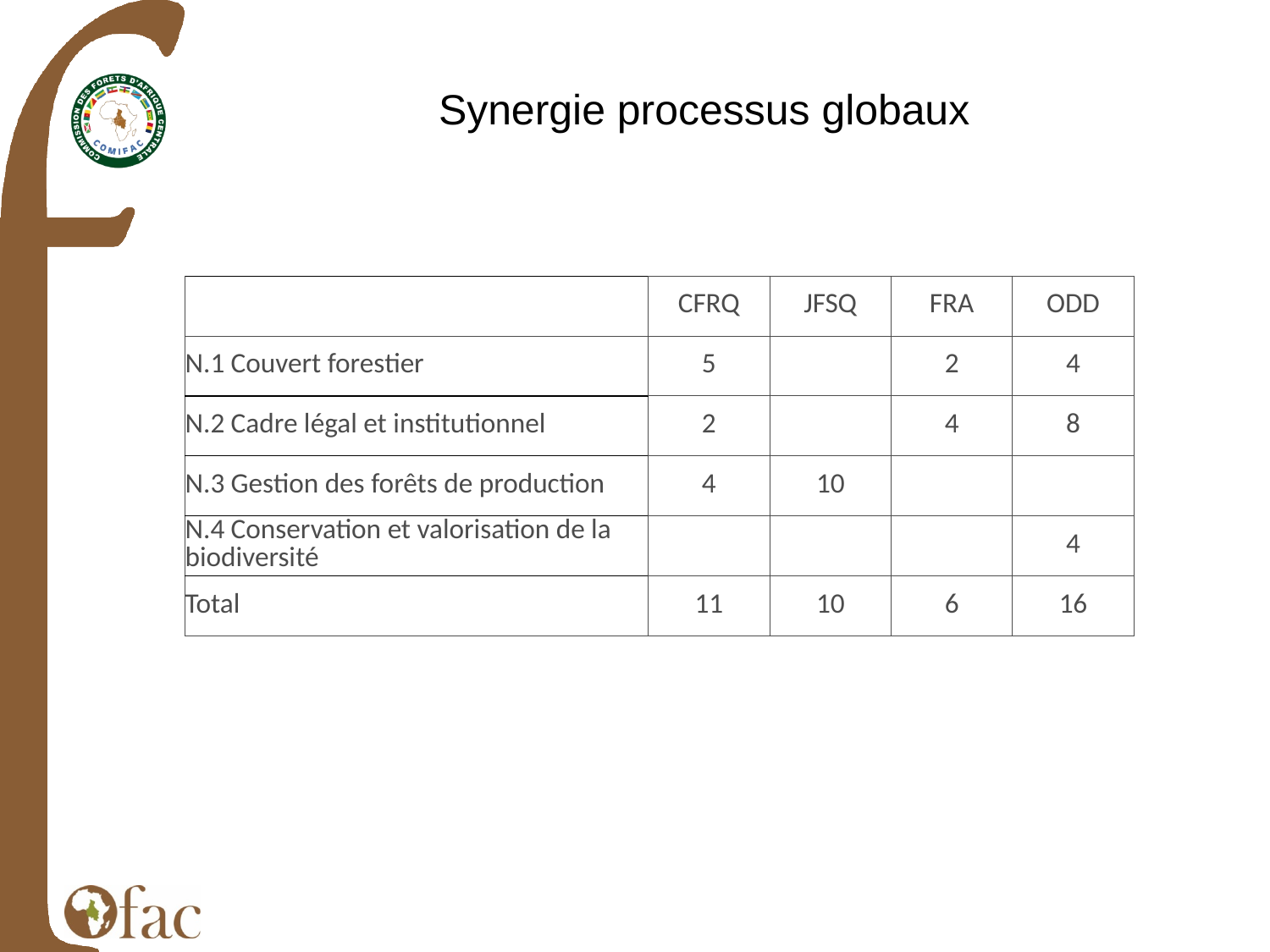

Synergie processus globaux
|  | CFRQ | JFSQ | FRA | ODD |
| --- | --- | --- | --- | --- |
| N.1 Couvert forestier | 5 |  | 2 | 4 |
| N.2 Cadre légal et institutionnel | 2 |  | 4 | 8 |
| N.3 Gestion des forêts de production | 4 | 10 |  |  |
| N.4 Conservation et valorisation de la biodiversité |  |  |  | 4 |
| Total | 11 | 10 | 6 | 16 |